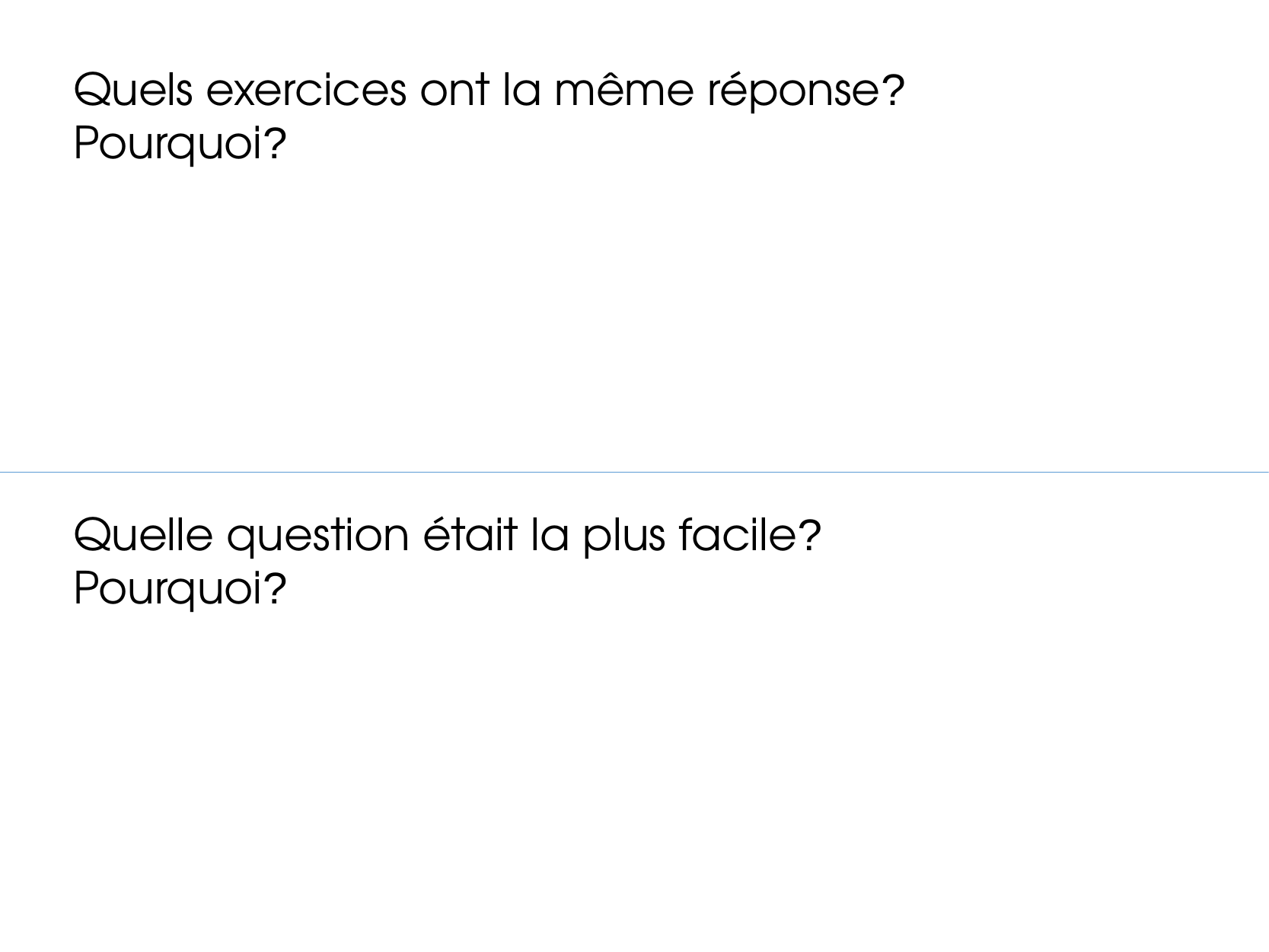

Quels exercices ont la même réponse? Pourquoi?
Quelle question était la plus facile? Pourquoi?